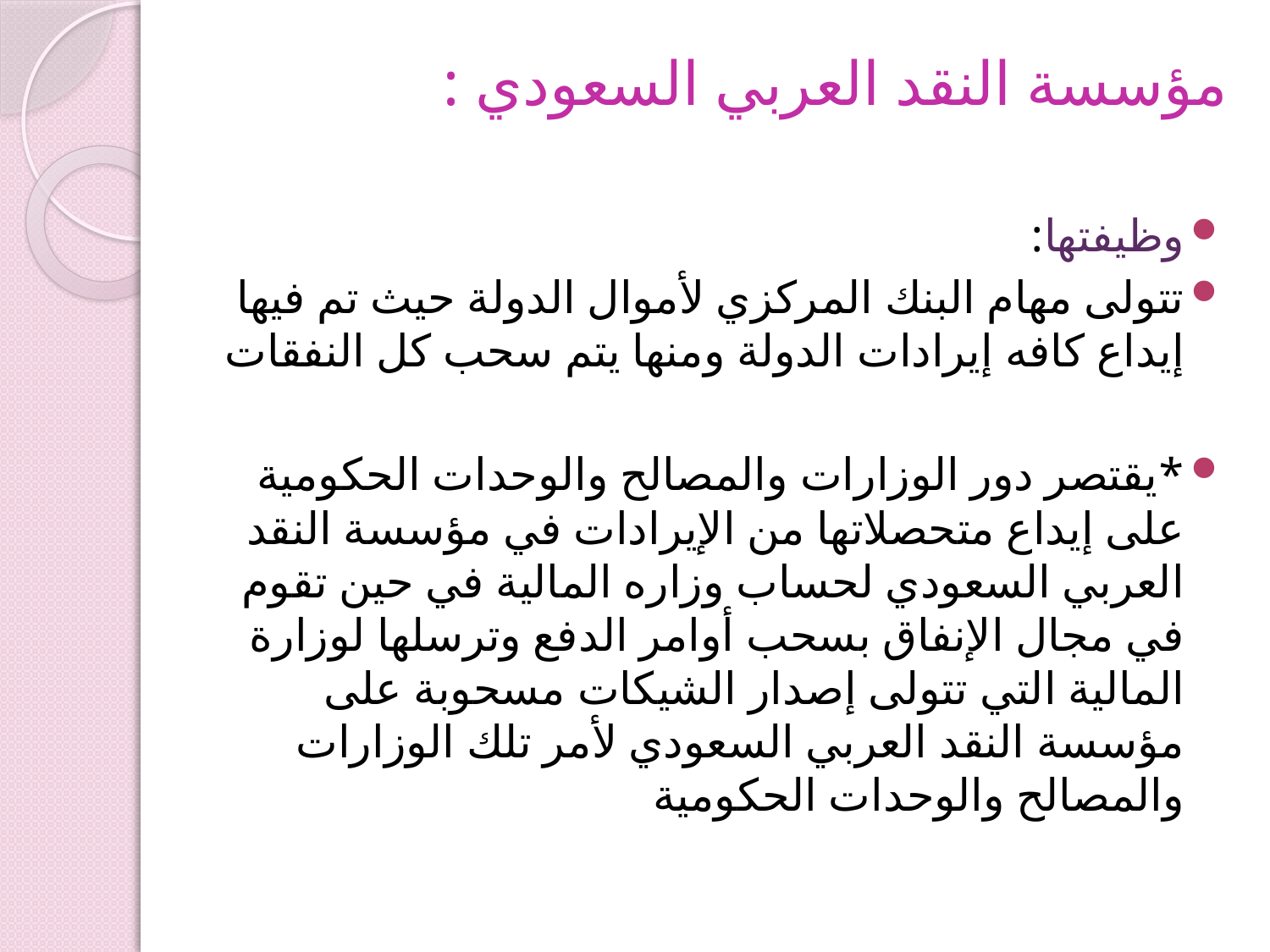

# مؤسسة النقد العربي السعودي :
وظيفتها:
تتولى مهام البنك المركزي لأموال الدولة حيث تم فيها إيداع كافه إيرادات الدولة ومنها يتم سحب كل النفقات

*يقتصر دور الوزارات والمصالح والوحدات الحكومية على إيداع متحصلاتها من الإيرادات في مؤسسة النقد العربي السعودي لحساب وزاره المالية في حين تقوم في مجال الإنفاق بسحب أوامر الدفع وترسلها لوزارة المالية التي تتولى إصدار الشيكات مسحوبة على مؤسسة النقد العربي السعودي لأمر تلك الوزارات والمصالح والوحدات الحكومية